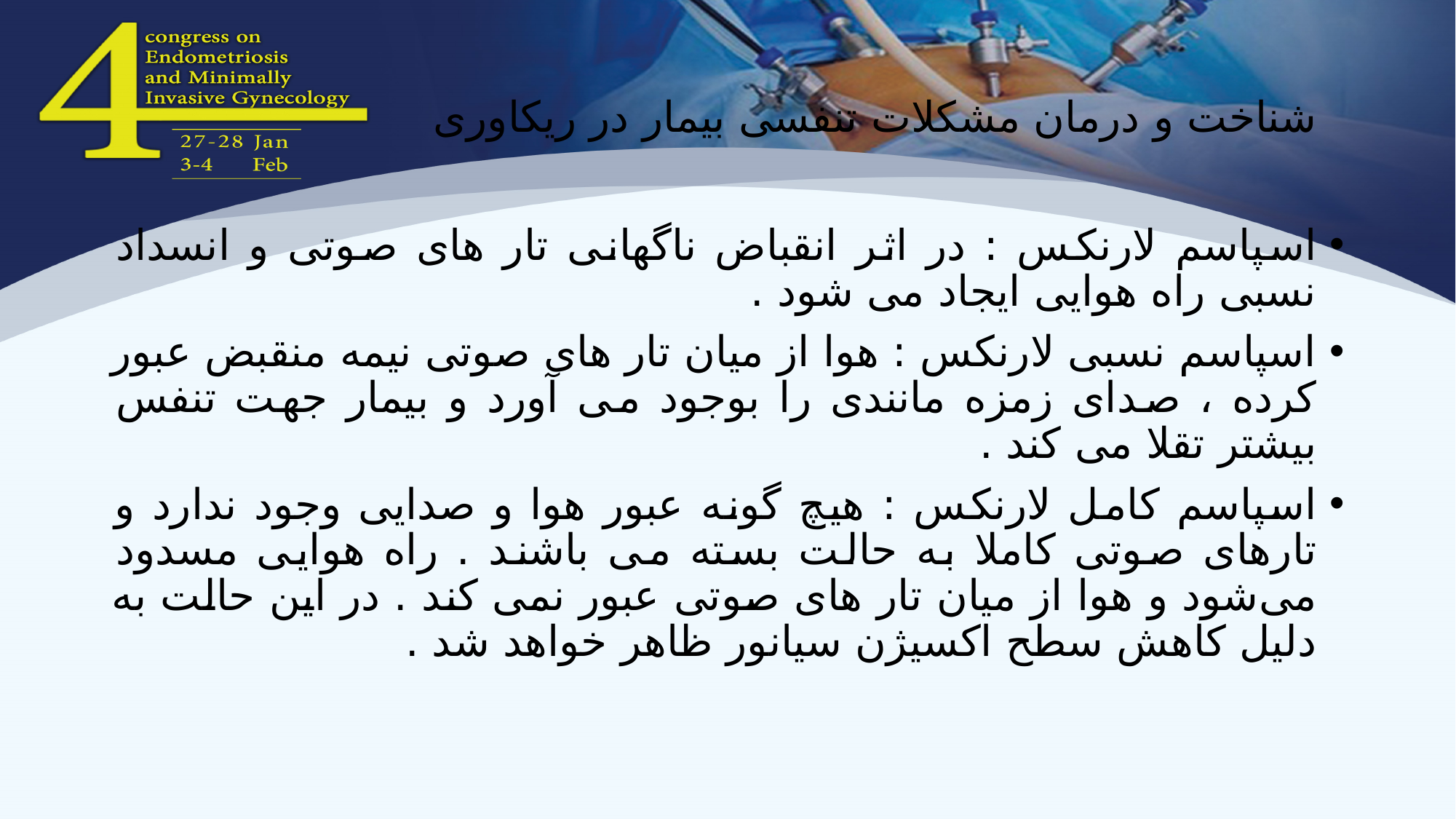

# شناخت و درمان مشکلات تنفسی بیمار در ریکاوری
اسپاسم لارنکس : در اثر انقباض ناگهانی تار های صوتی و انسداد نسبی راه هوایی ایجاد می شود .
اسپاسم نسبی لارنکس : هوا از میان تار های صوتی نیمه منقبض عبور کرده ، صدای زمزه مانندی را بوجود می آورد و بیمار جهت تنفس بیشتر تقلا می کند .
اسپاسم کامل لارنکس : هیچ گونه عبور هوا و صدایی وجود ندارد و تار‌های صوتی کاملا به حالت بسته می باشند . راه هوایی مسدود می‌شود و هوا از میان تار های صوتی عبور نمی کند . در این حالت به دلیل کاهش سطح اکسیژن سیانور ظاهر خواهد شد .